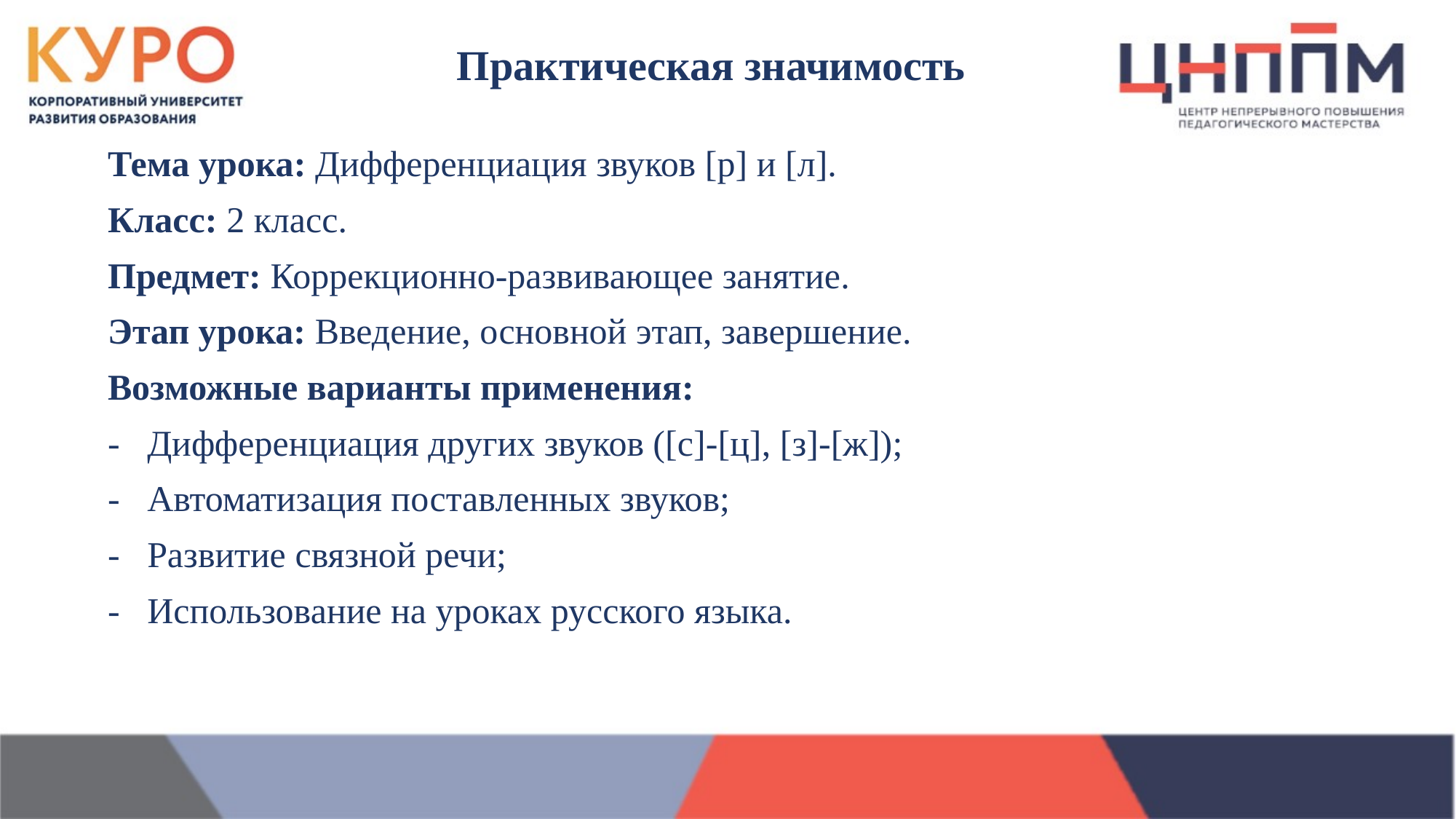

Практическая значимость
Тема урока: Дифференциация звуков [р] и [л].
Класс: 2 класс.
Предмет: Коррекционно-развивающее занятие.
Этап урока: Введение, основной этап, завершение.
Возможные варианты применения:
-   Дифференциация других звуков ([с]-[ц], [з]-[ж]);
-   Автоматизация поставленных звуков;
-   Развитие связной речи;
-   Использование на уроках русского языка.